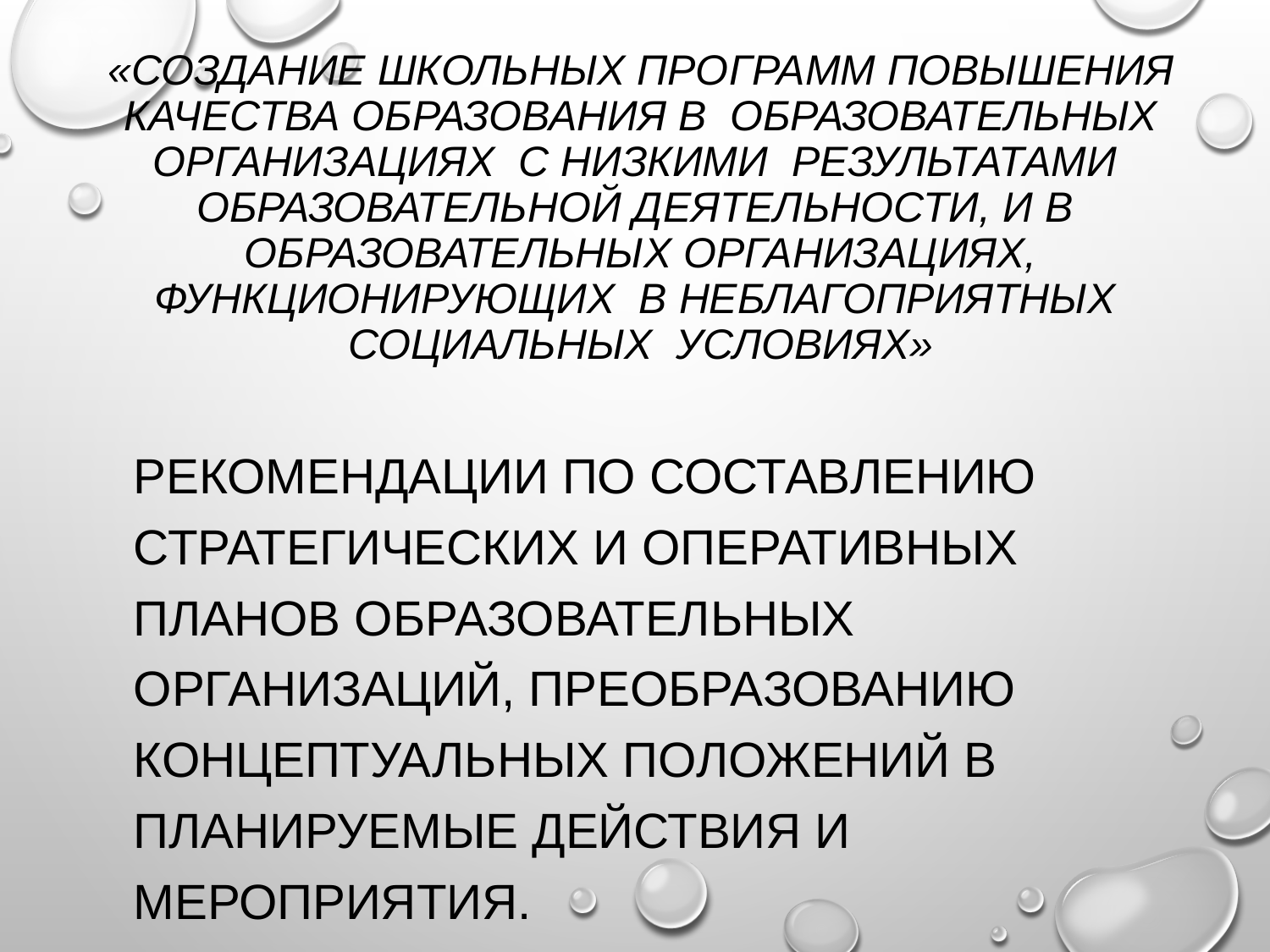

# «Создание школьных программ повышения качества образования в  образовательных организациях  с низкими  результатами  образовательной деятельности, и в  образовательных организациях, функционирующих  в неблагоприятных  социальных  условиях»
РЕКОМЕНДАЦИИ ПО СОСТАВЛЕНИЮ СТРАТЕГИЧЕСКИХ И ОПЕРАТИВНЫХ ПЛАНОВ ОБРАЗОВАТЕЛЬНЫХ ОРГАНИЗАЦИЙ, ПРЕОБРАЗОВАНИЮ КОНЦЕПТУАЛЬНЫХ ПОЛОЖЕНИЙ В ПЛАНИРУЕМЫЕ ДЕЙСТВИЯ И МЕРОПРИЯТИЯ.